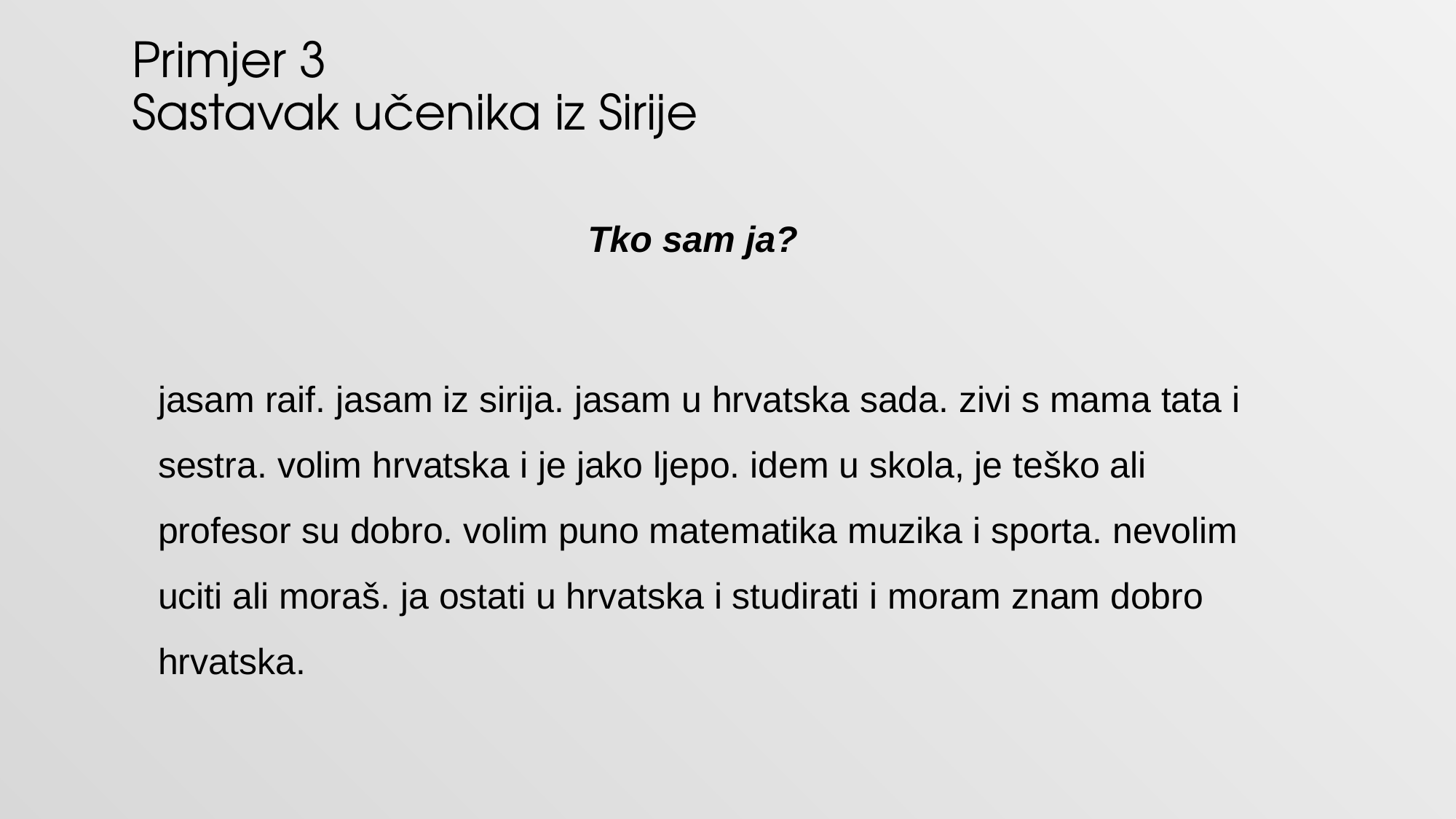

# Primjer 3 Sastavak učenika iz Sirije
Tko sam ja?

	jasam raif. jasam iz sirija. jasam u hrvatska sada. zivi s mama tata i sestra. volim hrvatska i je jako ljepo. idem u skola, je teško ali profesor su dobro. volim puno matematika muzika i sporta. nevolim uciti ali moraš. ja ostati u hrvatska i studirati i moram znam dobro hrvatska.